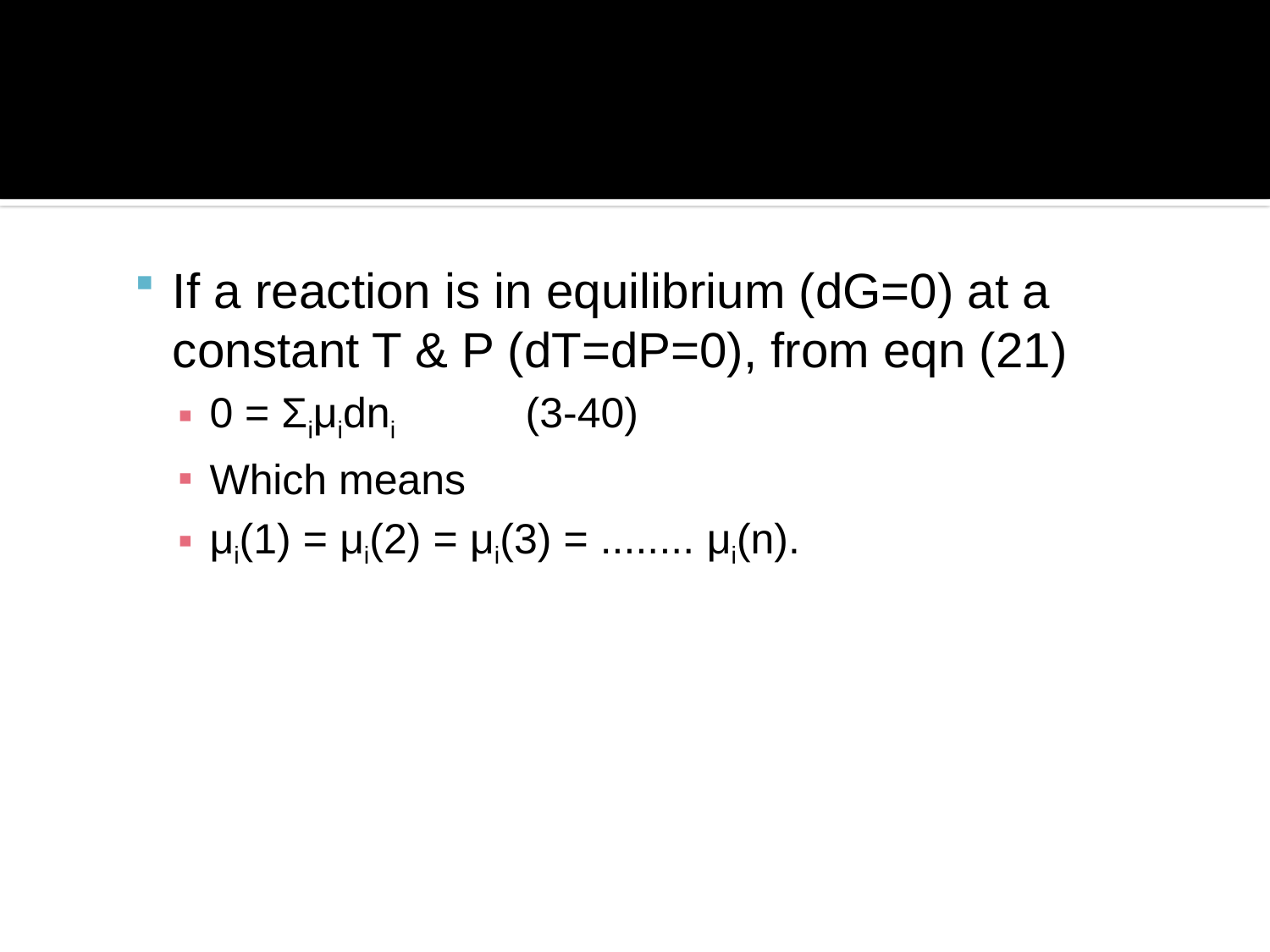

If a reaction is in equilibrium (dG=0) at a constant T & P (dT=dP=0), from eqn (21)
0 = Σiμidni           (3-40)
Which means
μi(1) = μi(2) = μi(3) = ........ μi(n).